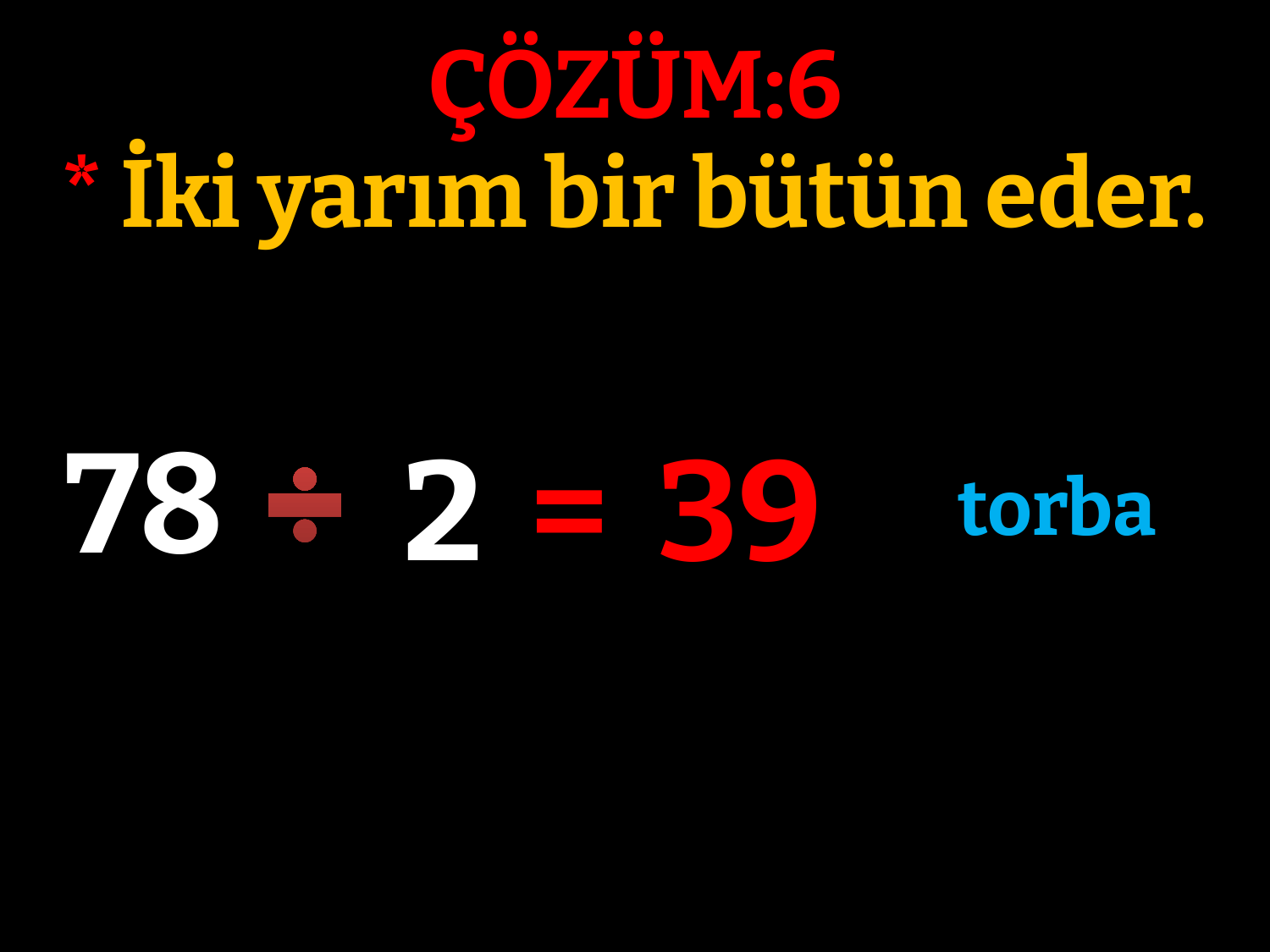

ÇÖZÜM:6
* İki yarım bir bütün eder.
78
39
2
=
torba